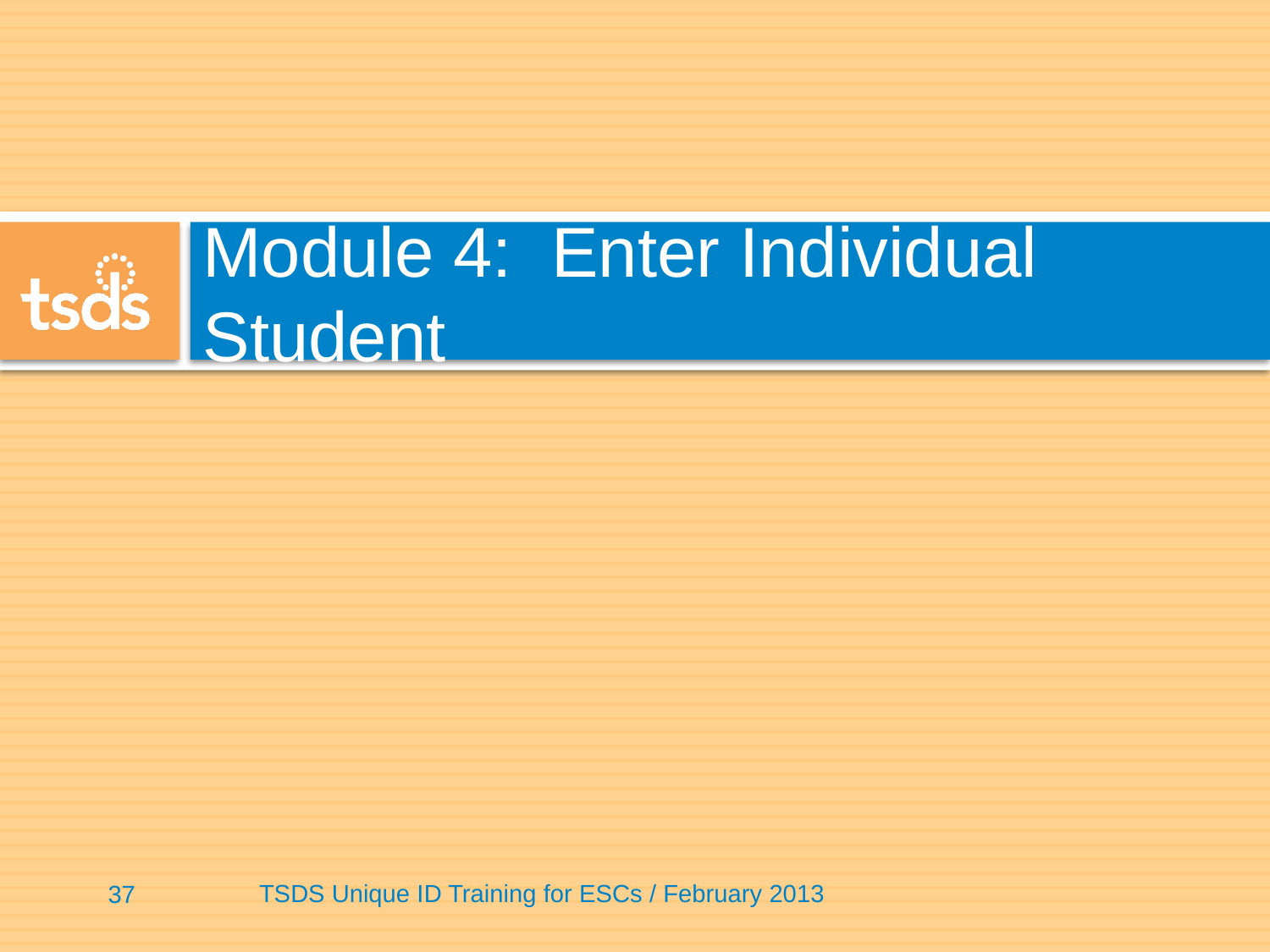

# Module 4:  Enter Individual Student
TSDS Unique ID Training for ESCs / February 2013
37